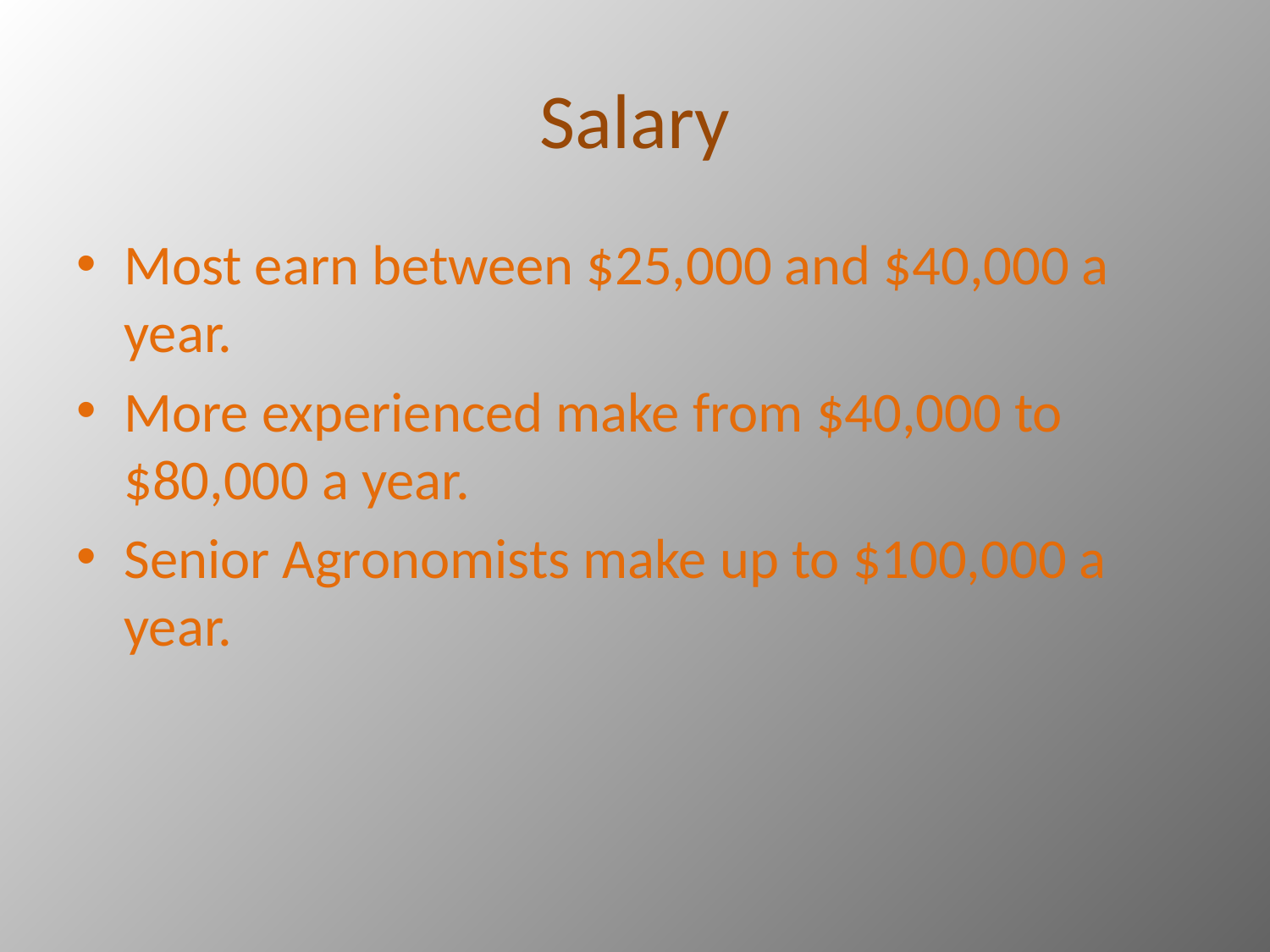

# Salary
Most earn between $25,000 and $40,000 a year.
More experienced make from $40,000 to $80,000 a year.
Senior Agronomists make up to $100,000 a year.